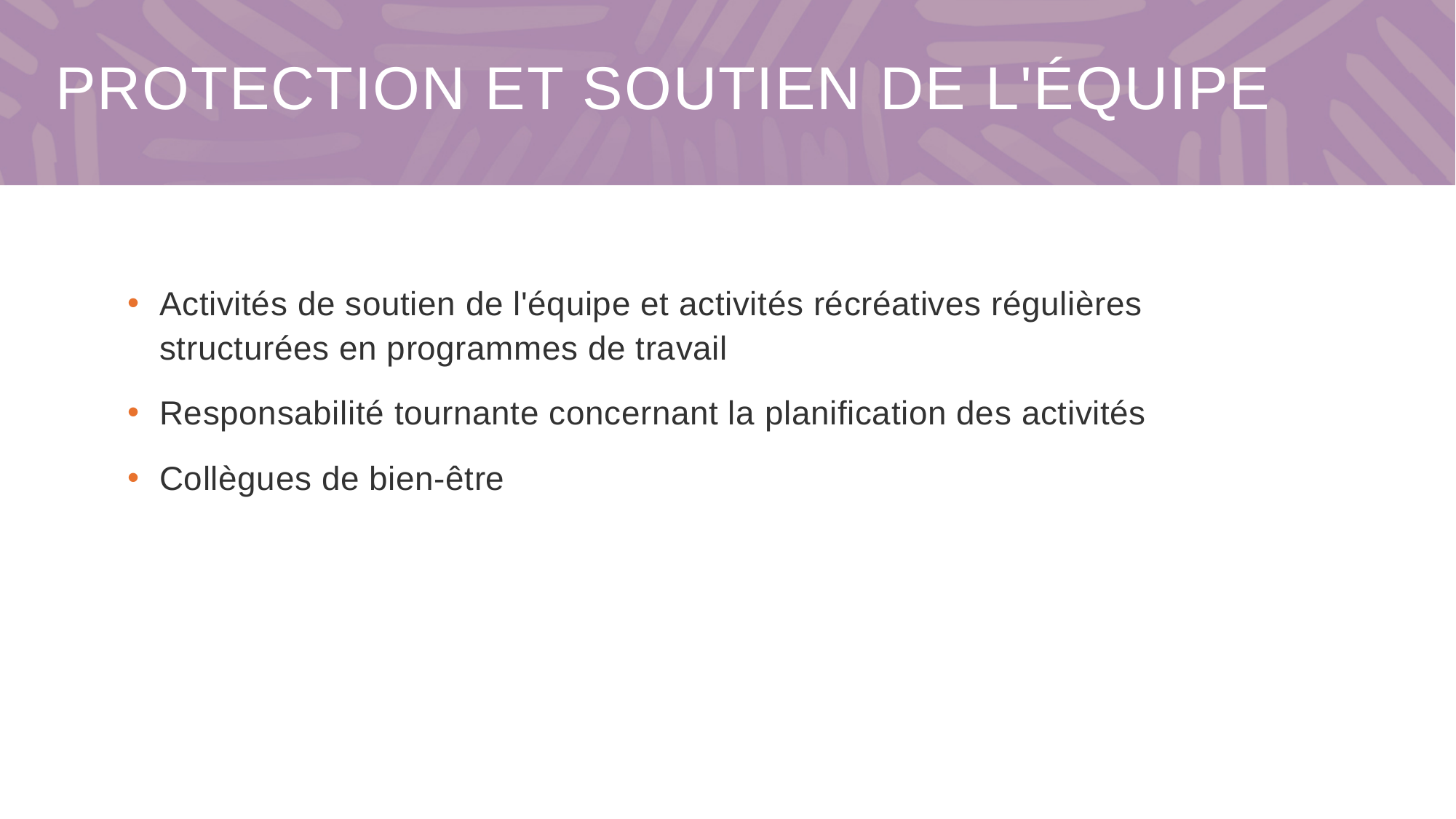

# Protection et soutien de l'équipe
Activités de soutien de l'équipe et activités récréatives régulières structurées en programmes de travail
Responsabilité tournante concernant la planification des activités
Collègues de bien-être